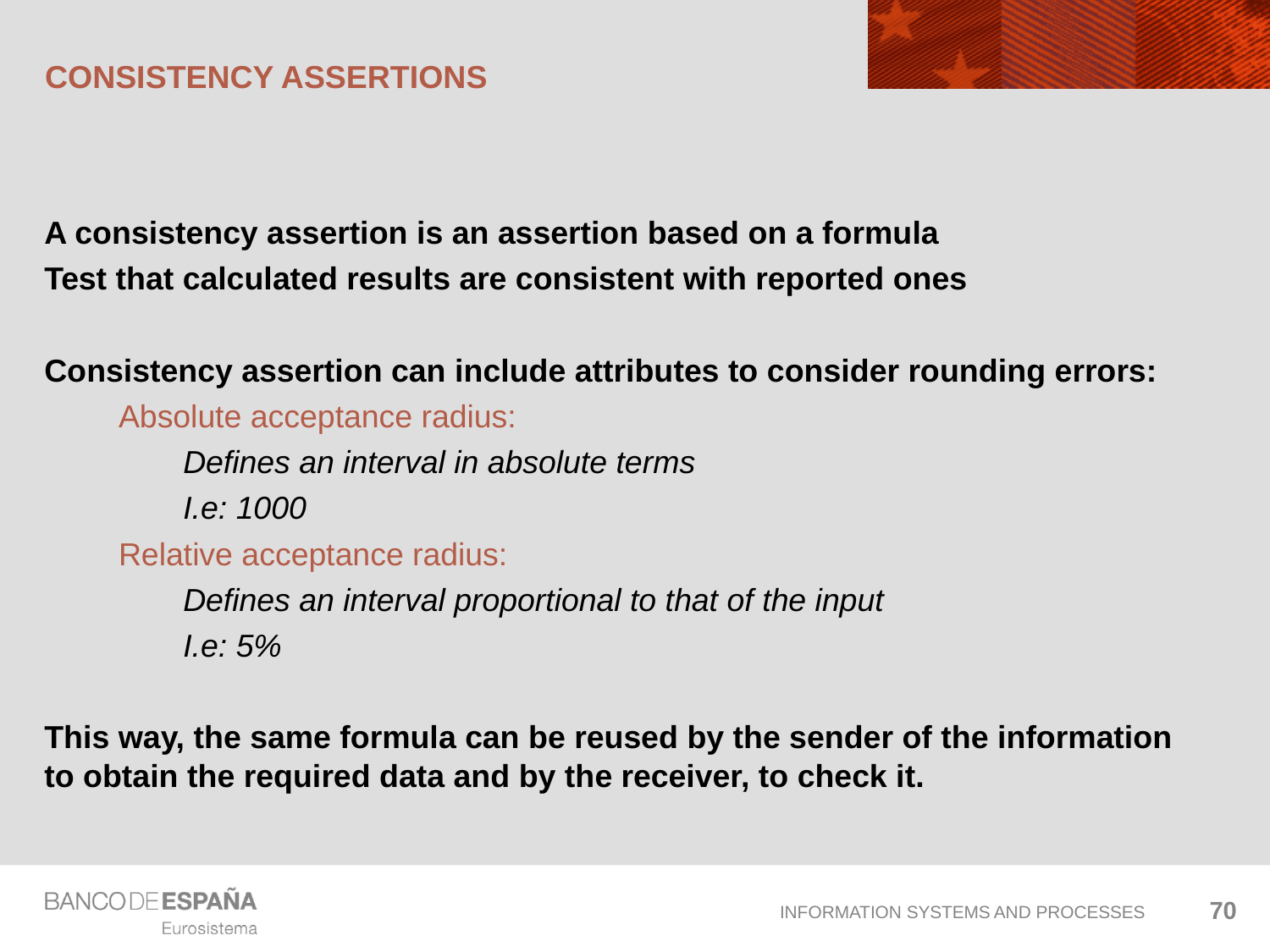

# Consistency assertions
A consistency assertion is an assertion based on a formula
Test that calculated results are consistent with reported ones

Consistency assertion can include attributes to consider rounding errors:
Absolute acceptance radius:
Defines an interval in absolute terms
I.e: 1000
Relative acceptance radius:
Defines an interval proportional to that of the input
I.e: 5%

This way, the same formula can be reused by the sender of the information to obtain the required data and by the receiver, to check it.

70